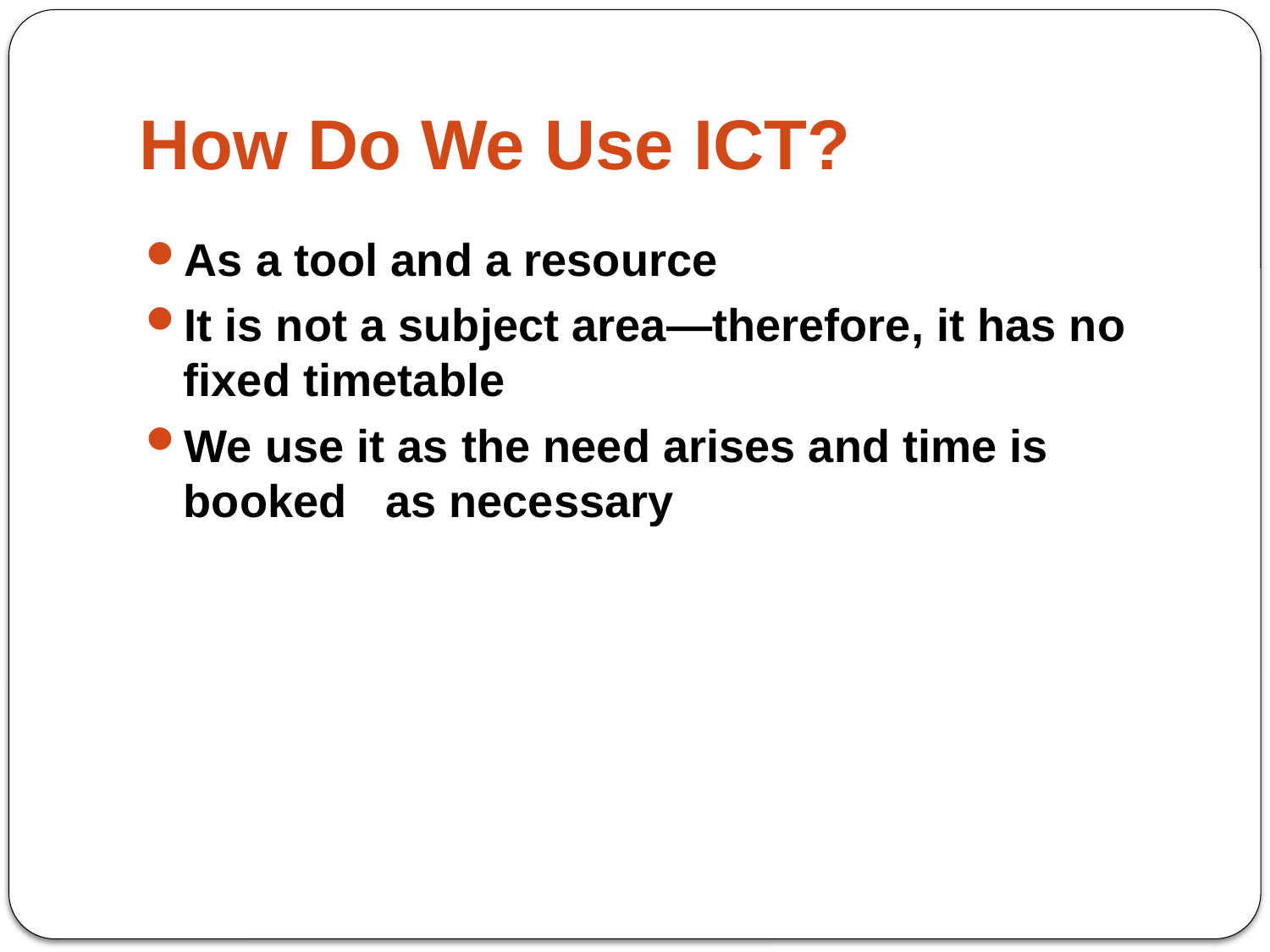

# How Do We Use ICT?
As a tool and a resource
It is not a subject area—therefore, it has no fixed timetable
We use it as the need arises and time is booked   as necessary